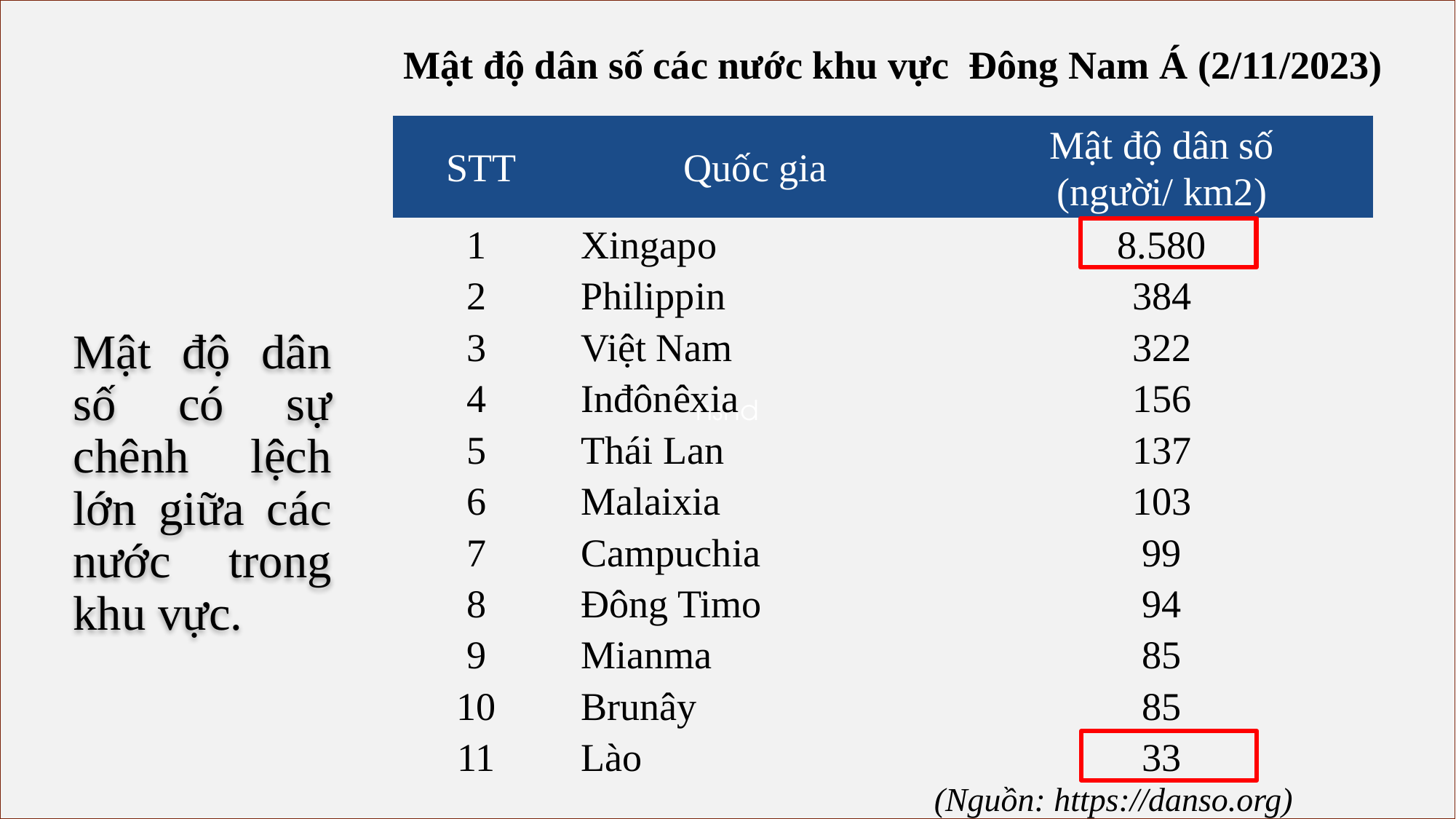

hshd
Mật độ dân số các nước khu vực  Đông Nam Á (2/11/2023)
#
| STT | Quốc gia | Mật độ dân số (người/ km2) |
| --- | --- | --- |
| 1 | Xingapo | 8.580 |
| 2 | Philippin | 384 |
| 3 | Việt Nam | 322 |
| 4 | Inđônêxia | 156 |
| 5 | Thái Lan | 137 |
| 6 | Malaixia | 103 |
| 7 | Campuchia | 99 |
| 8 | Đông Timo | 94 |
| 9 | Mianma | 85 |
| 10 | Brunây | 85 |
| 11 | Lào | 33 |
Mật độ dân số có sự chênh lệch lớn giữa các nước trong khu vực.

(Nguồn: https://danso.org)